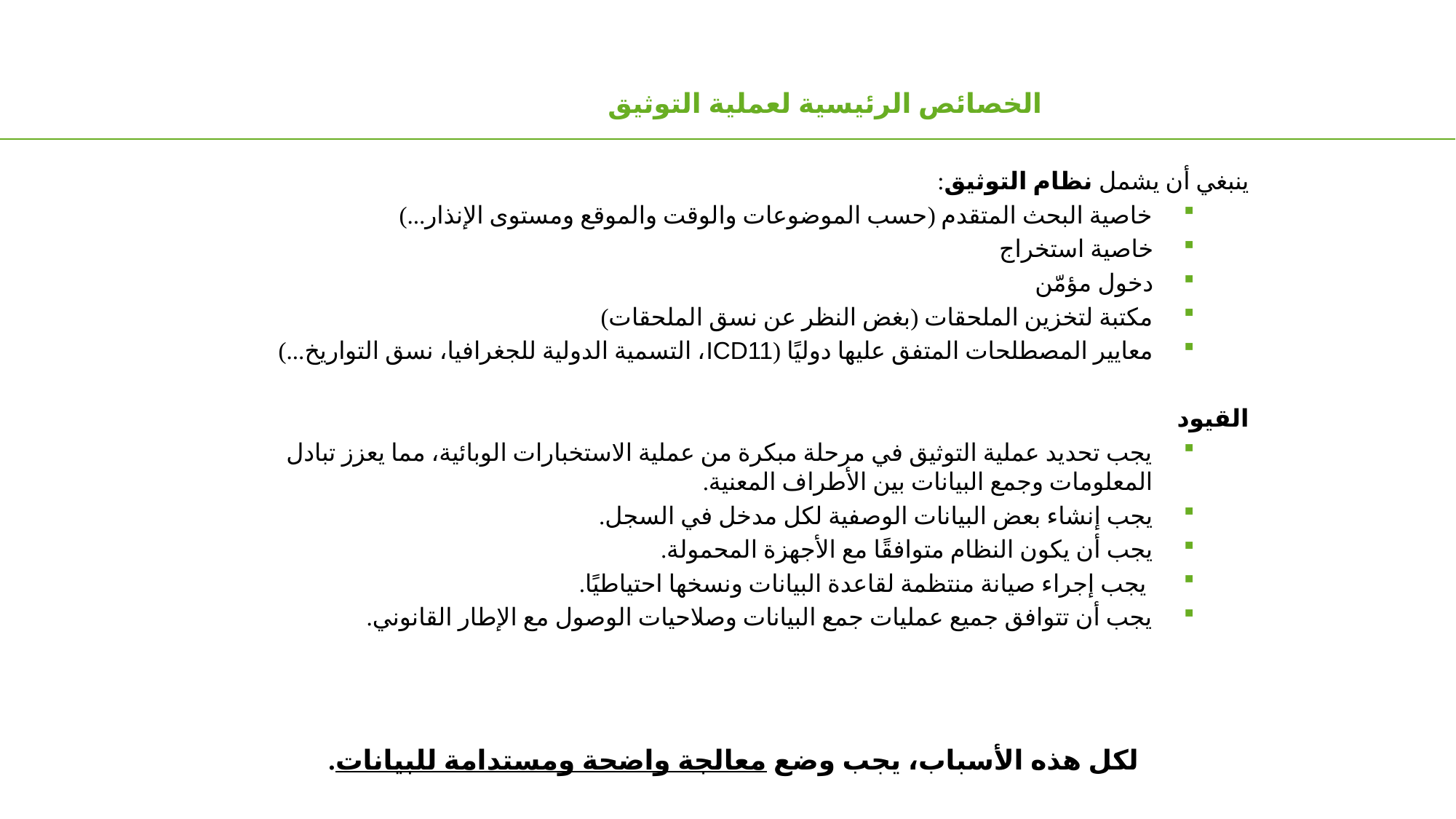

الخصائص الرئيسية لعملية التوثيق
ينبغي أن يشمل نظام التوثيق:
خاصية البحث المتقدم (حسب الموضوعات والوقت والموقع ومستوى الإنذار...)
خاصية استخراج
دخول مؤمّن
مكتبة لتخزين الملحقات (بغض النظر عن نسق الملحقات)
معايير المصطلحات المتفق عليها دوليًا (ICD11، التسمية الدولية للجغرافيا، نسق التواريخ...)

القيود
يجب تحديد عملية التوثيق في مرحلة مبكرة من عملية الاستخبارات الوبائية، مما يعزز تبادل المعلومات وجمع البيانات بين الأطراف المعنية.
يجب إنشاء بعض البيانات الوصفية لكل مدخل في السجل.
يجب أن يكون النظام متوافقًا مع الأجهزة المحمولة.
 يجب إجراء صيانة منتظمة لقاعدة البيانات ونسخها احتياطيًا.
يجب أن تتوافق جميع عمليات جمع البيانات وصلاحيات الوصول مع الإطار القانوني.

لكل هذه الأسباب، يجب وضع معالجة واضحة ومستدامة للبيانات.